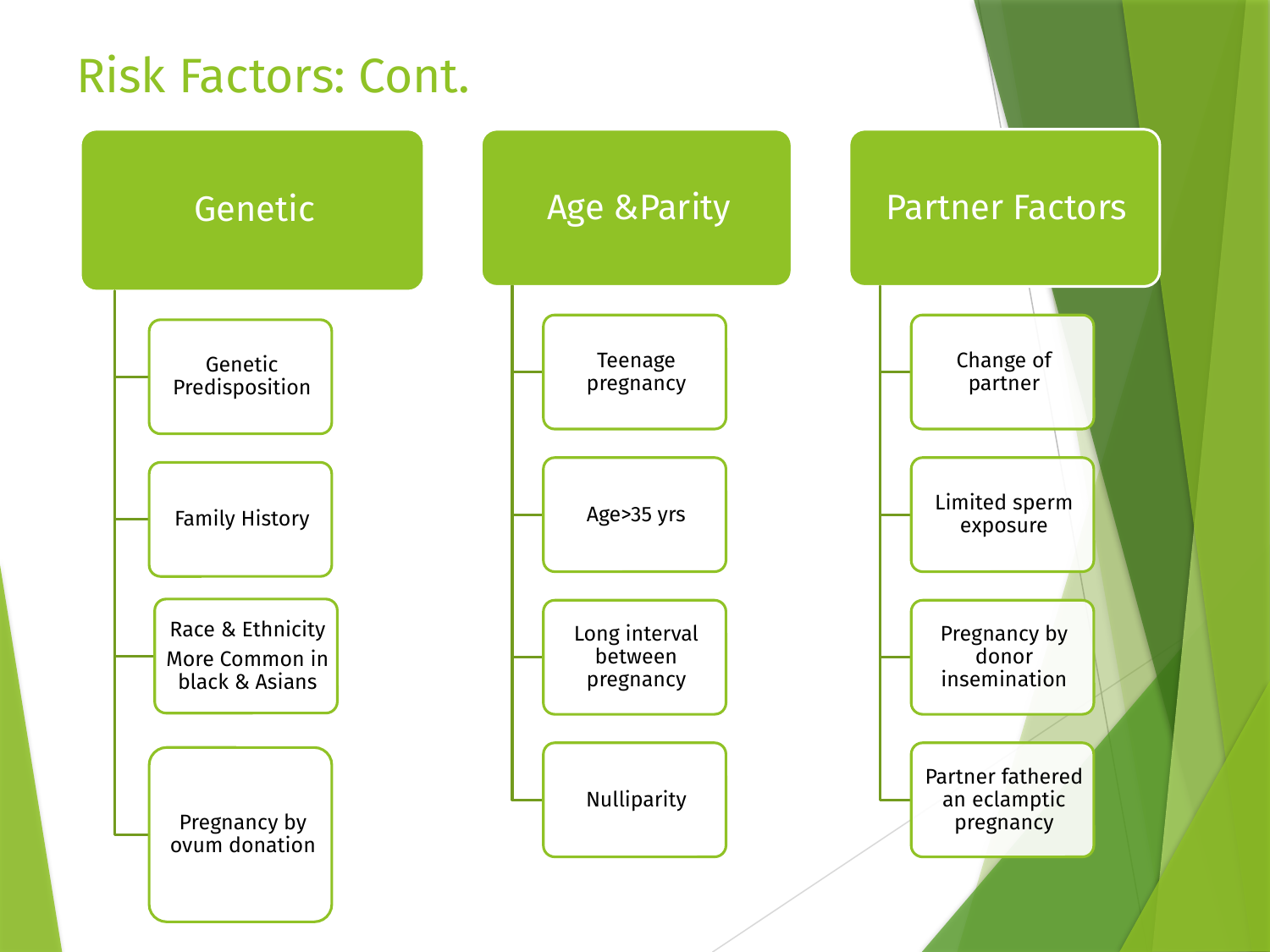

# Risk Factors: Cont.
Genetic
Genetic Predisposition
Family History
Race & Ethnicity
More Common in black & Asians
Pregnancy by ovum donation
Age &Parity
Teenage pregnancy
Age>35 yrs
Long interval between pregnancy
Nulliparity
Partner Factors
Change of partner
Limited sperm exposure
Pregnancy by donor insemination
Partner fathered an eclamptic pregnancy